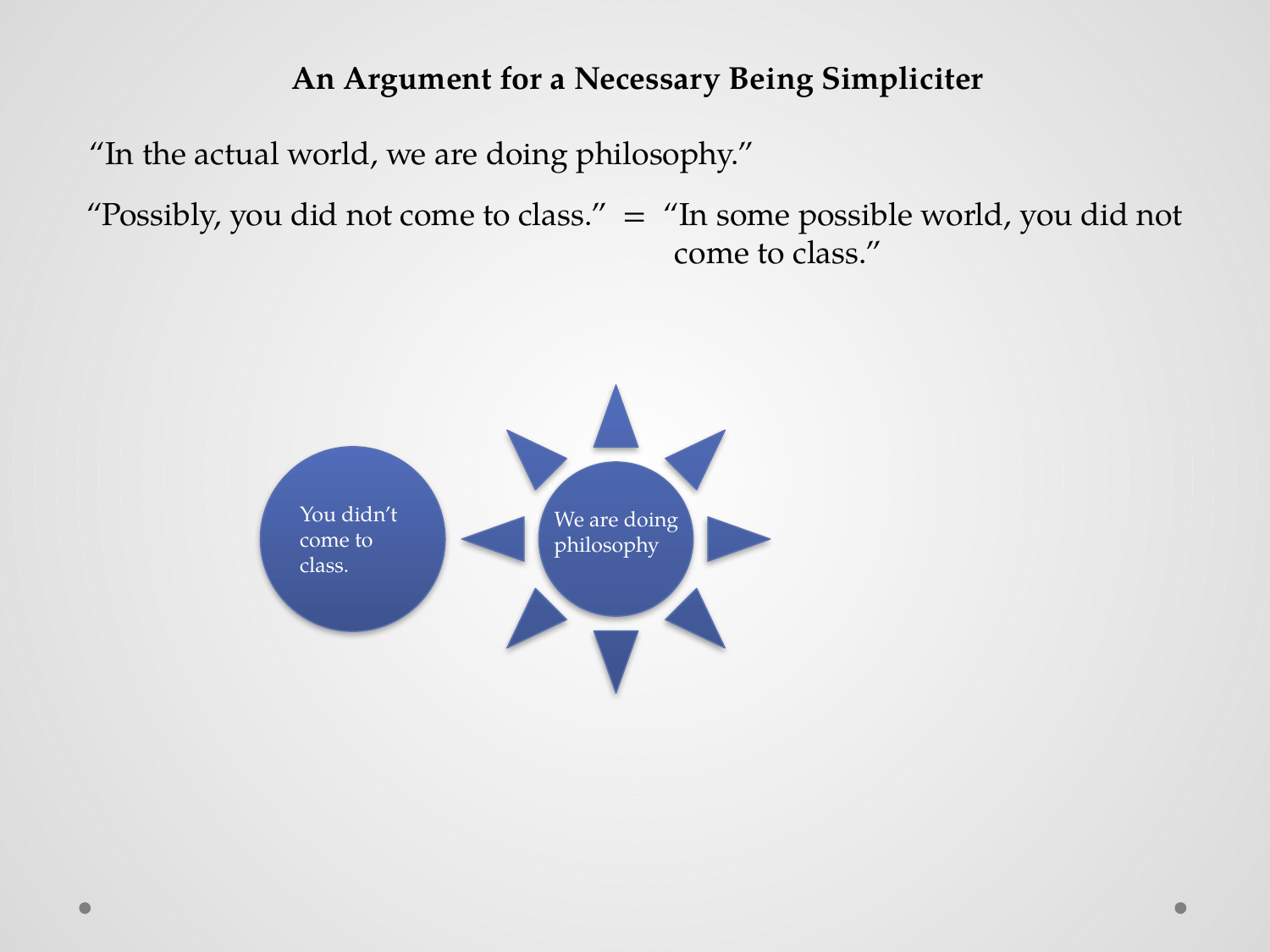

An Argument for a Necessary Being Simpliciter
“In the actual world, we are doing philosophy.”
“Possibly, you did not come to class.”  =  “In some possible world, you did not 				          come to class.”

We are doing philosophy.
You didn’t come to class.
We are doing philosophy